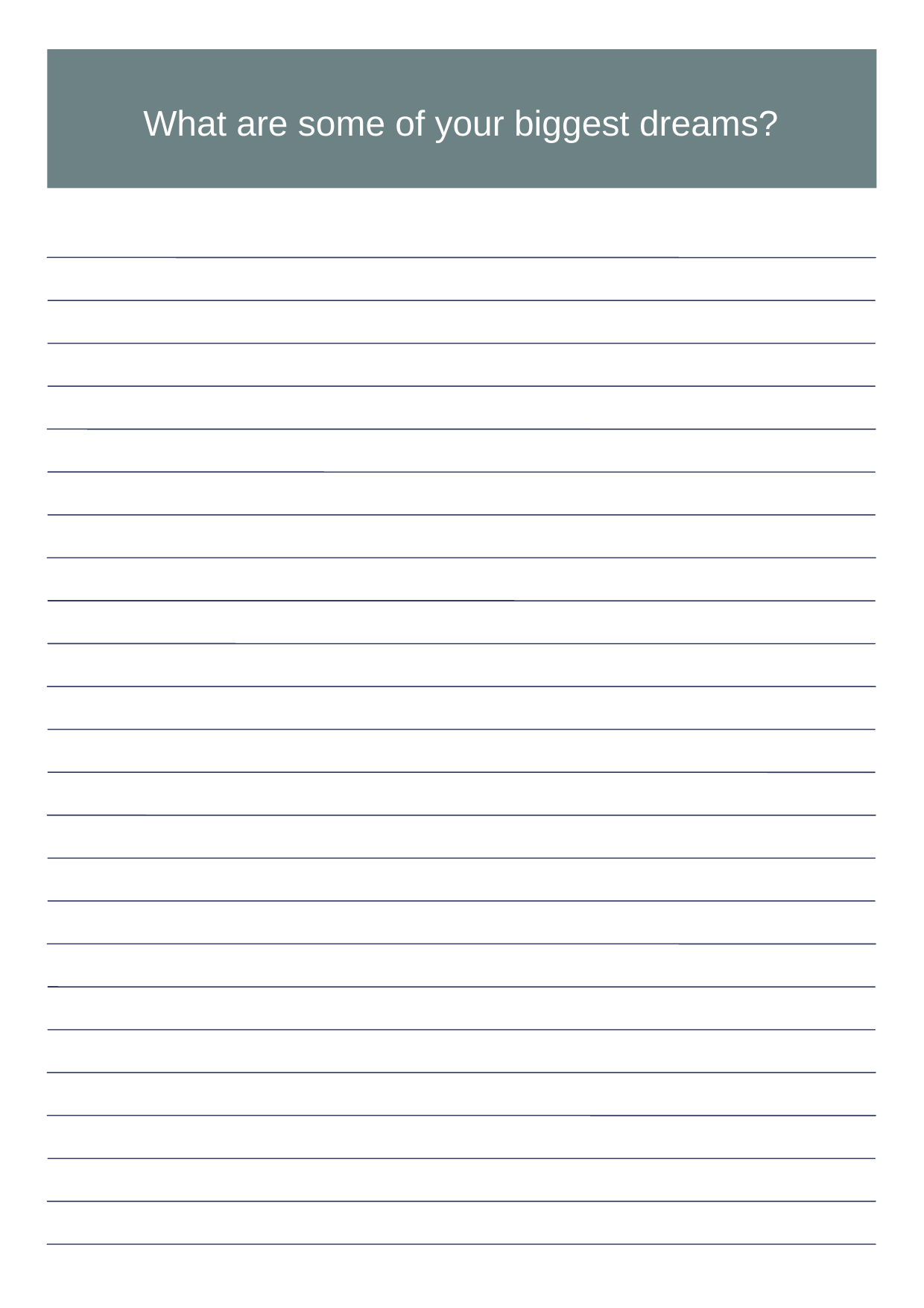

What are some of your biggest dreams?